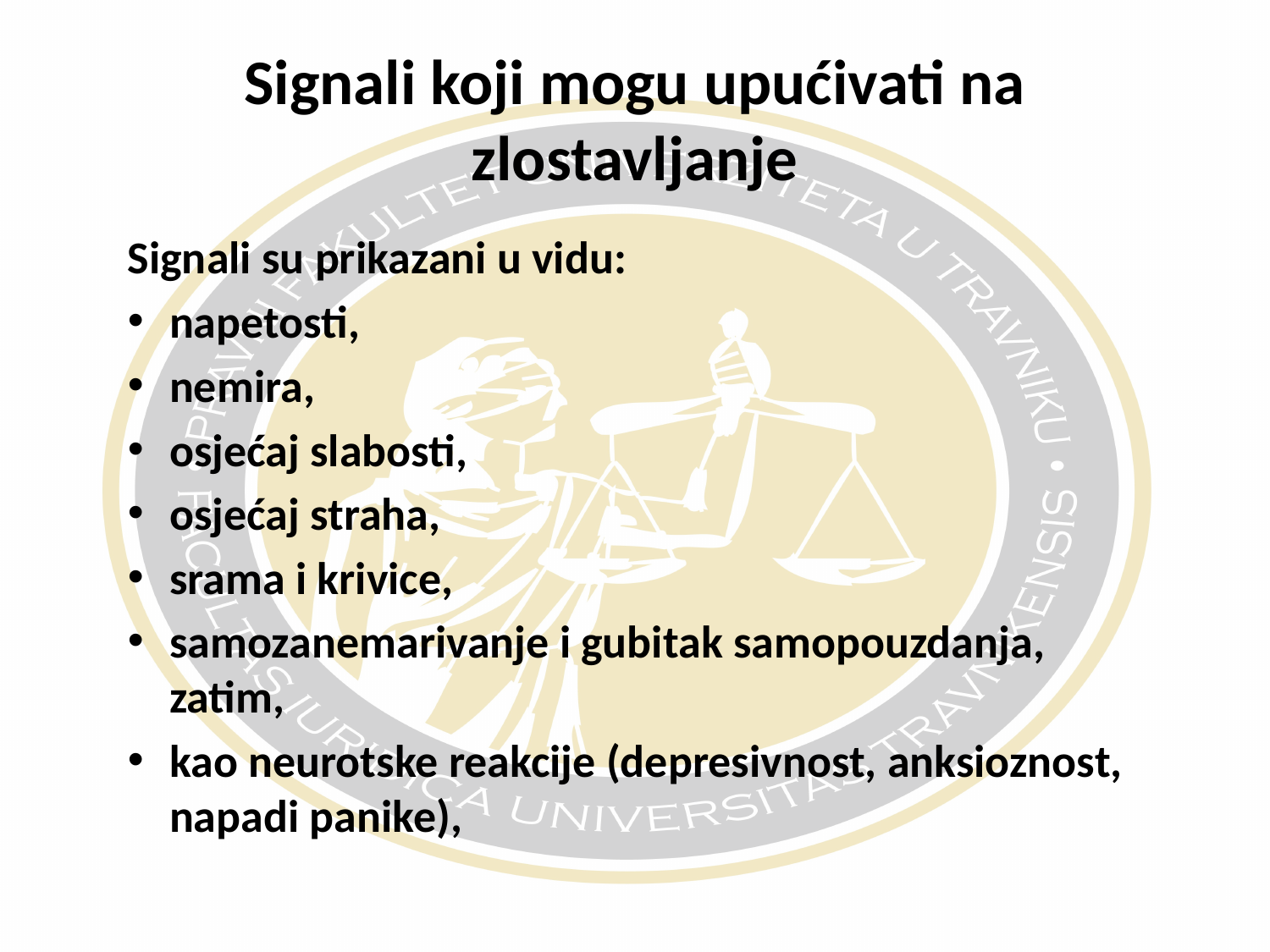

# Signali koji mogu upućivati na zlostavljanje
Signali su prikazani u vidu:
napetosti,
nemira,
osjećaj slabosti,
osjećaj straha,
srama i krivice,
samozanemarivanje i gubitak samopouzdanja, zatim,
kao neurotske reakcije (depresivnost, anksioznost, napadi panike),